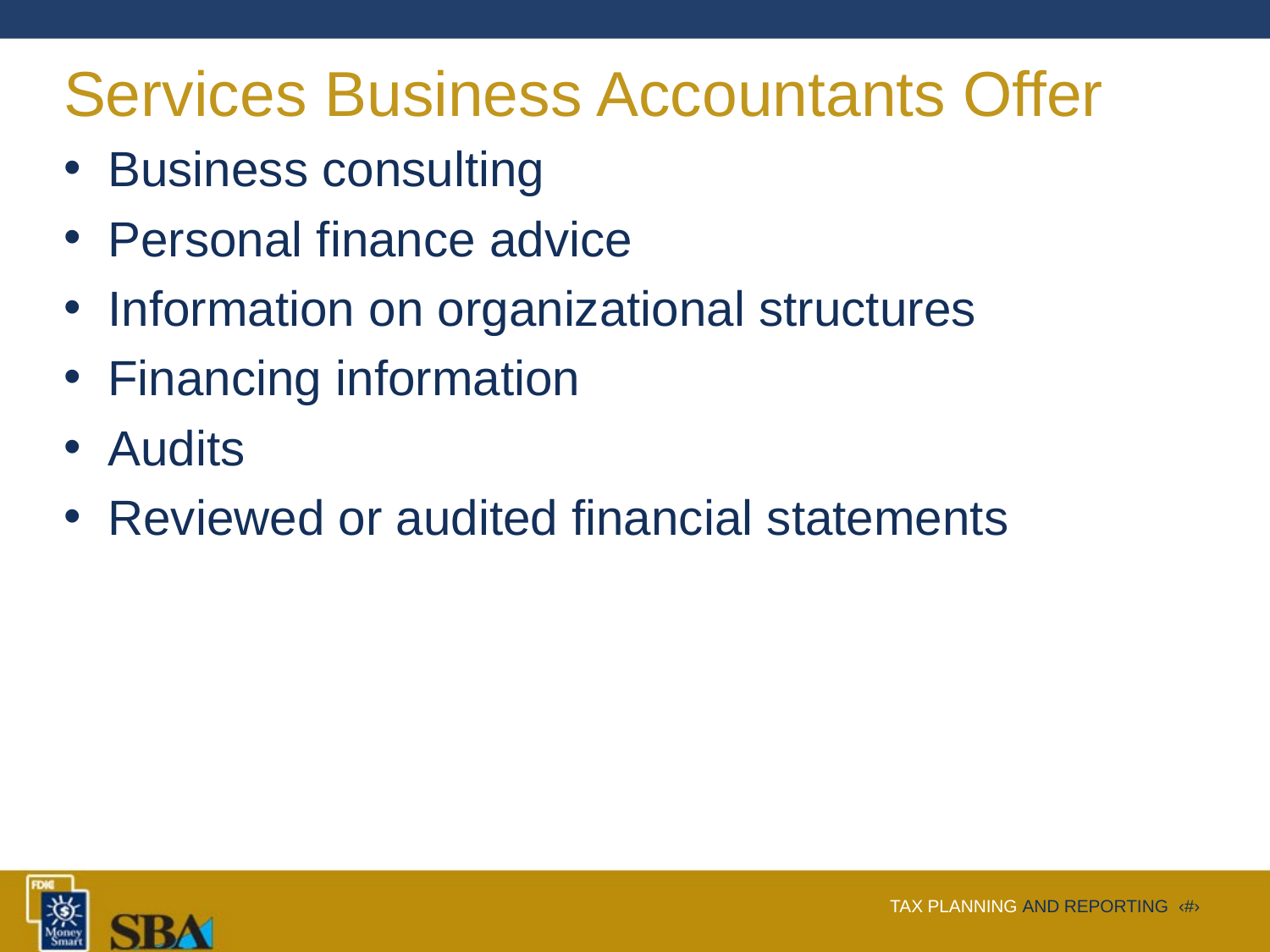

# Services Business Accountants Offer
Business consulting
Personal finance advice
Information on organizational structures
Financing information
Audits
Reviewed or audited financial statements